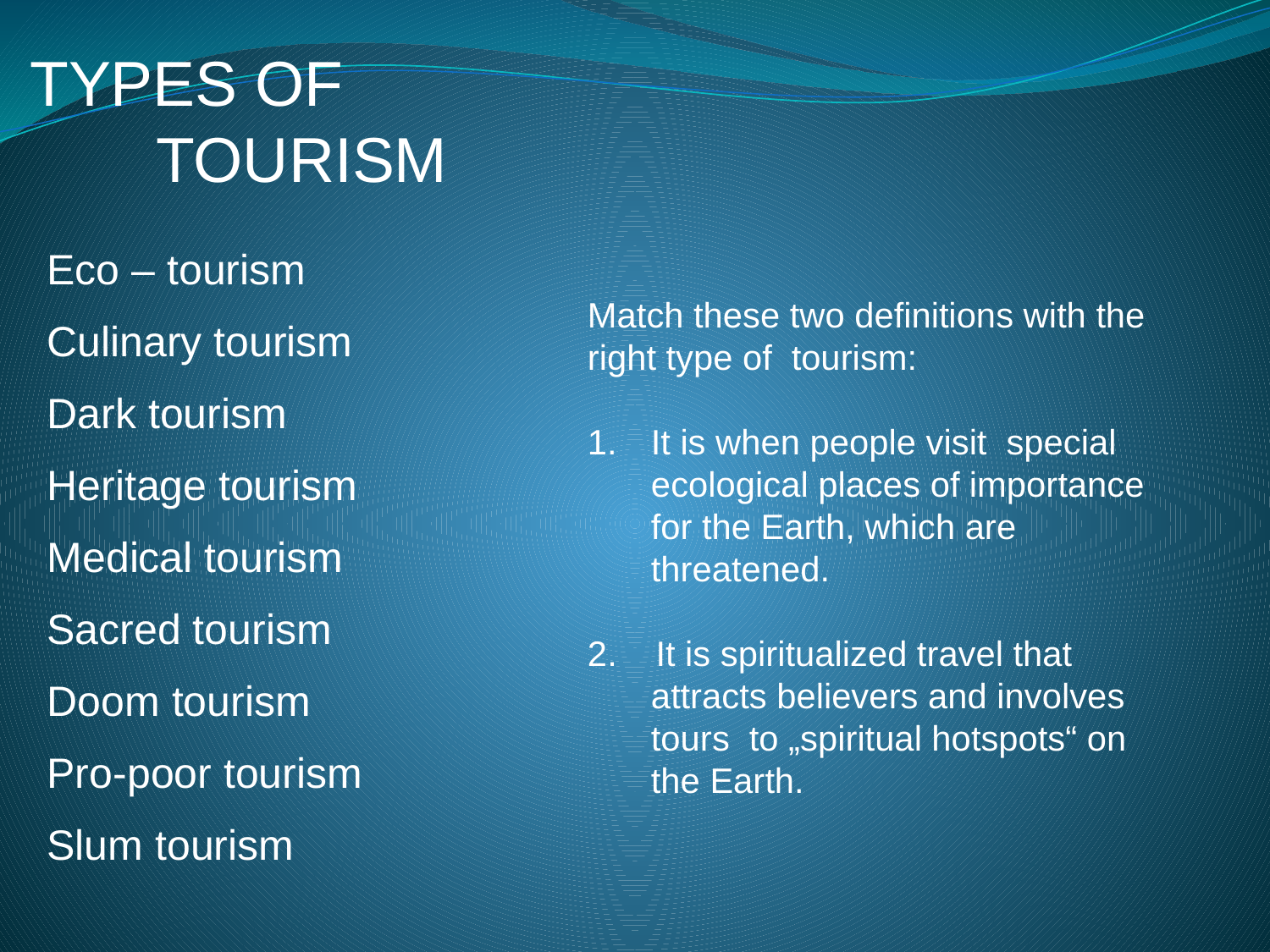

TYPES OF             	 TOURISM
Eco – tourism
Culinary tourism
Dark tourism
Heritage tourism
Medical tourism
Sacred tourism
Doom tourism
Pro-poor tourism
Slum tourism

Match these two definitions with the right type of  tourism:

It is when people visit  special  ecological places of importance for the Earth, which are threatened.

2.    It is spiritualized travel that attracts believers and involves tours  to „spiritual hotspots“ on the Earth.